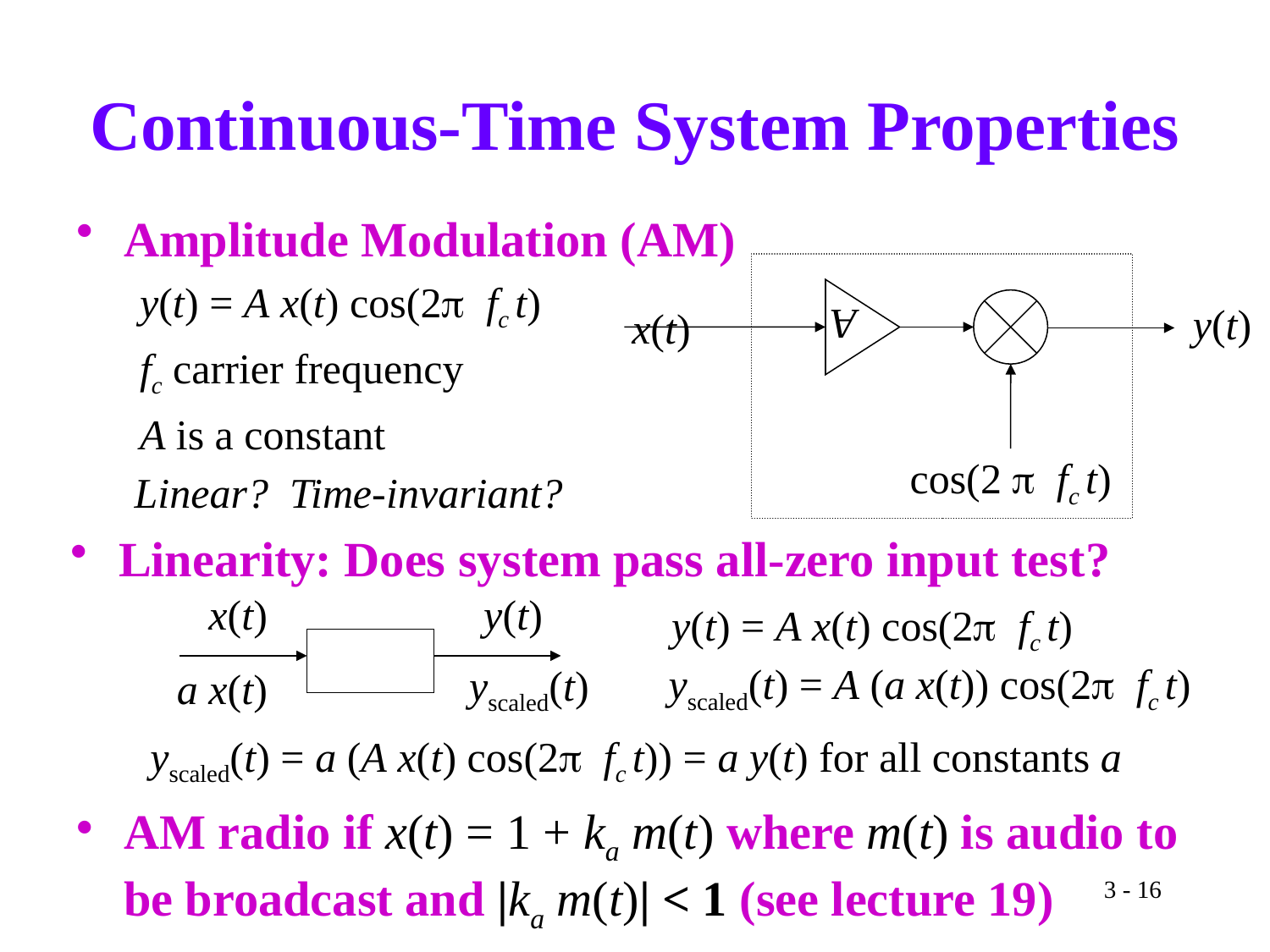

# Continuous-Time System Properties
Amplitude Modulation (AM)
y(t) = A x(t) cos(2π fc t)
fc carrier frequency
A is a constant

y(t)
x(t)
A

cos(2 π fc t)
Linear?  Time-invariant?
Linearity: Does system pass all-zero input test?
x(t)
y(t)

a x(t)
yscaled(t)
y(t) = A x(t) cos(2π fc t)
yscaled(t) = A (a x(t)) cos(2π fc t)
yscaled(t) = a (A x(t) cos(2π fc t)) = a y(t) for all constants a
AM radio if x(t) = 1 + ka m(t) where m(t) is audio to be broadcast and |ka m(t)| < 1 (see lecture 19)
3 - 16